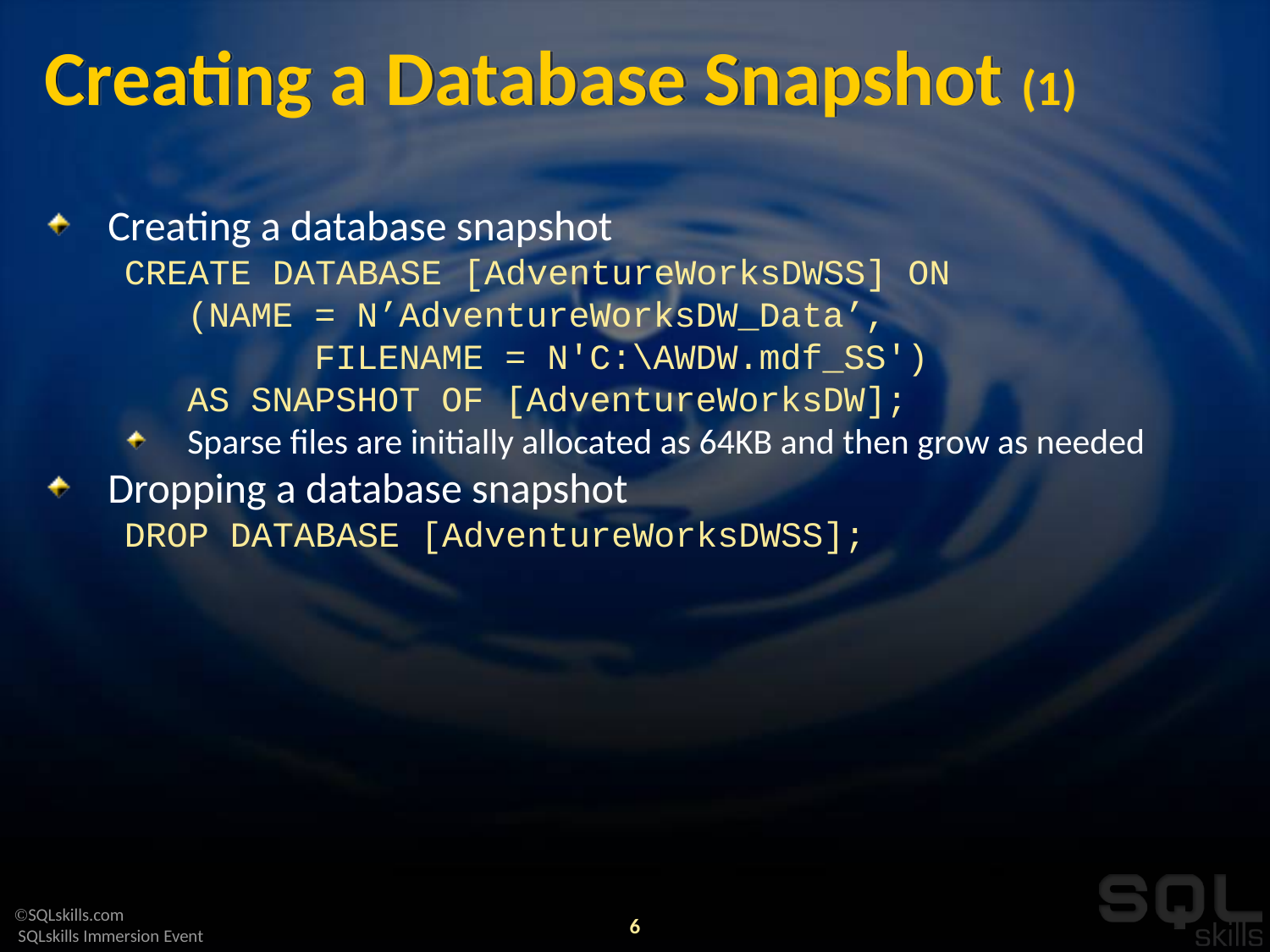

# Creating a Database Snapshot (1)
Creating a database snapshot
CREATE DATABASE [AdventureWorksDWSS] ON
 	(NAME = N’AdventureWorksDW_Data’,
	FILENAME = N'C:\AWDW.mdf_SS')
	AS SNAPSHOT OF [AdventureWorksDW];
Sparse files are initially allocated as 64KB and then grow as needed
Dropping a database snapshot
DROP DATABASE [AdventureWorksDWSS];
6